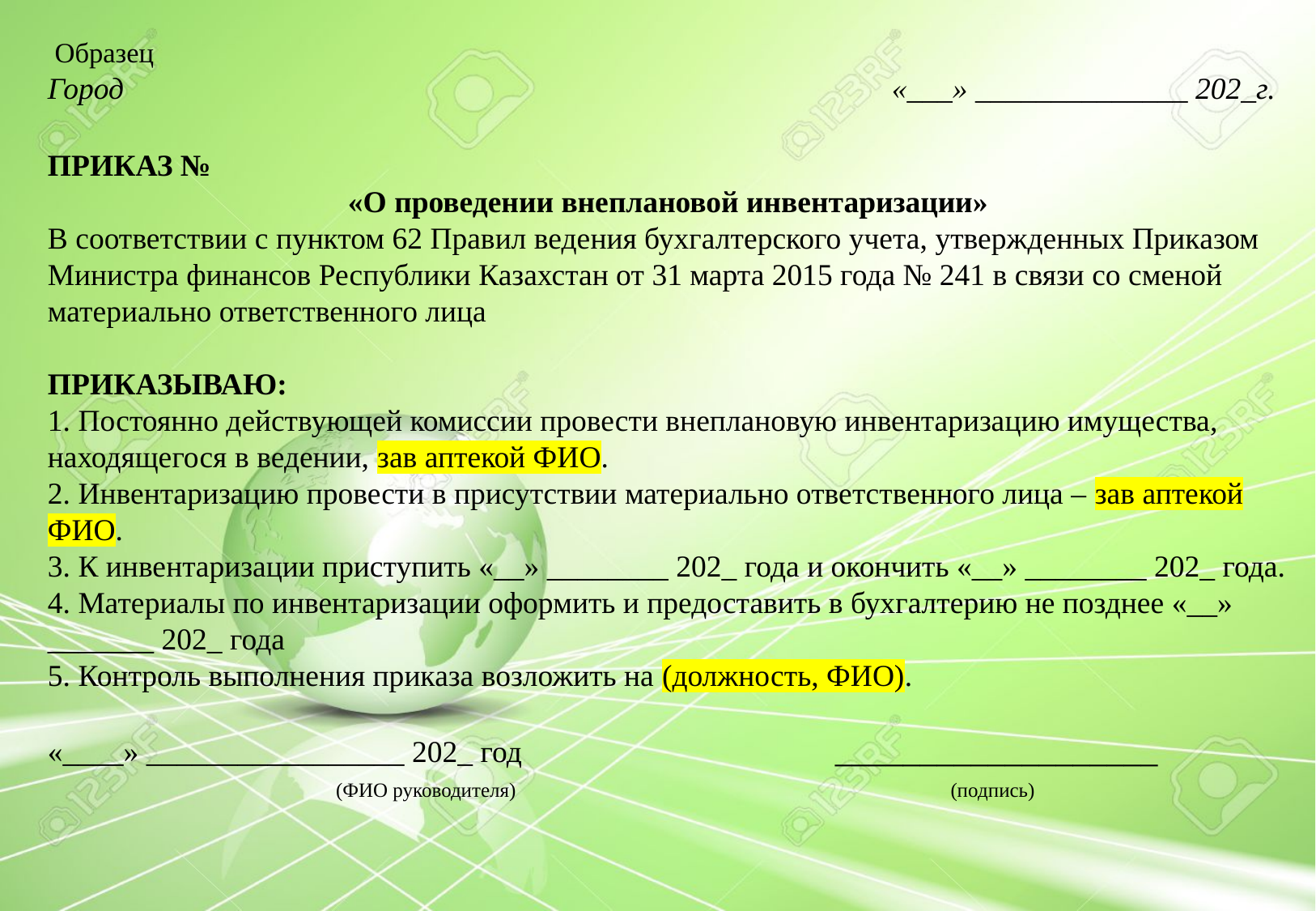

Образец
Город                                                                                                    «___» ______________ 202_г.

ПРИКАЗ №
«О проведении внеплановой инвентаризации»
В соответствии с пунктом 62 Правил ведения бухгалтерского учета, утвержденных Приказом Министра финансов Республики Казахстан от 31 марта 2015 года № 241 в связи со сменой материально ответственного лица

ПРИКАЗЫВАЮ:
1. Постоянно действующей комиссии провести внеплановую инвентаризацию имущества, находящегося в ведении, зав аптекой ФИО.
2. Инвентаризацию провести в присутствии материально ответственного лица – зав аптекой ФИО.
3. К инвентаризации приступить «__» ________ 202_ года и окончить «__» ________ 202_ года.
4. Материалы по инвентаризации оформить и предоставить в бухгалтерию не позднее «__» _______ 202_ года
5. Контроль выполнения приказа возложить на (должность, ФИО).

«____» _________________ 202_ год                                     ___________________
                                                         (ФИО руководителя)                                                                                      (подпись)